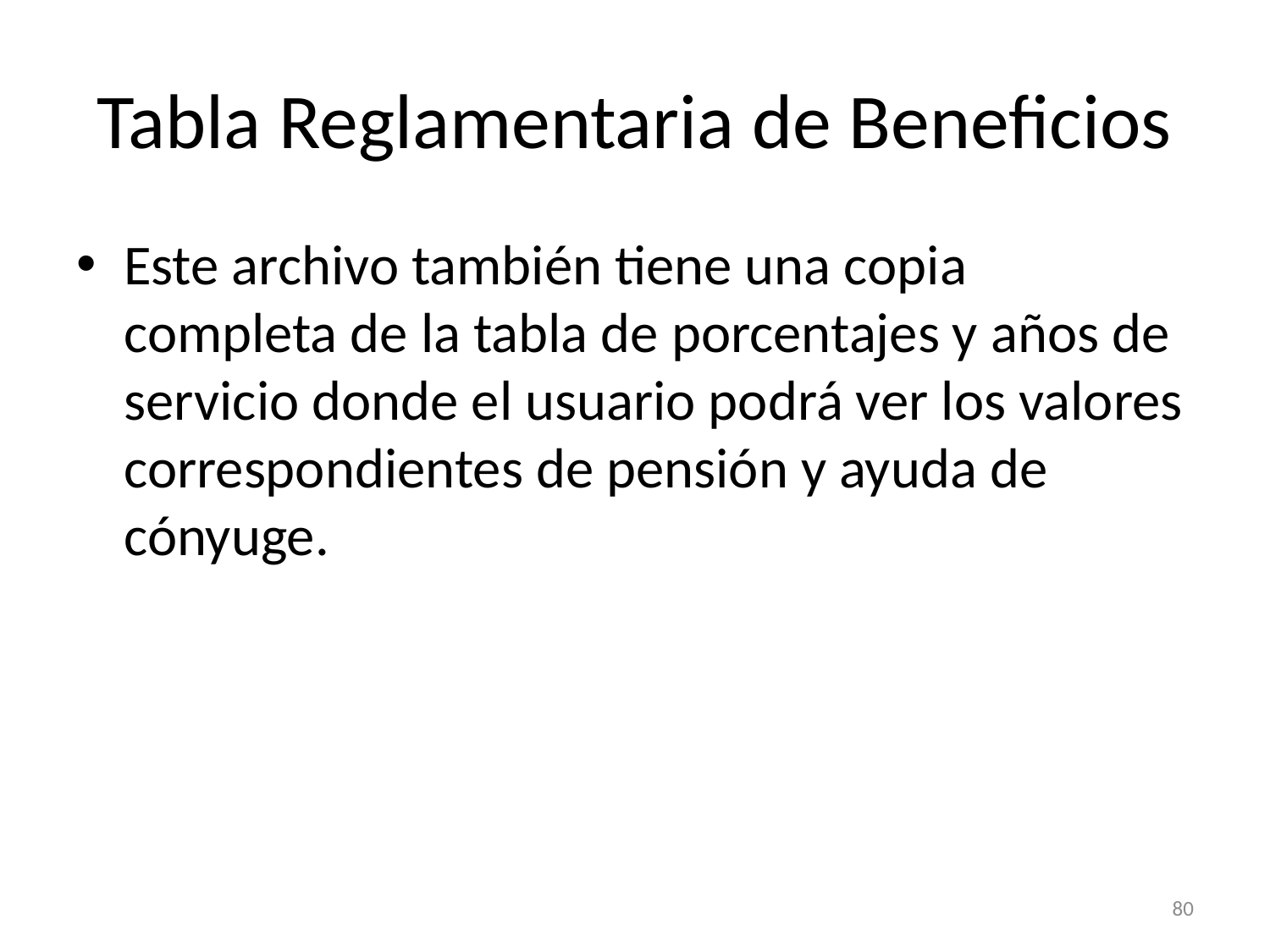

# Tabla Reglamentaria de Beneficios
Este archivo también tiene una copia completa de la tabla de porcentajes y años de servicio donde el usuario podrá ver los valores correspondientes de pensión y ayuda de cónyuge.
80